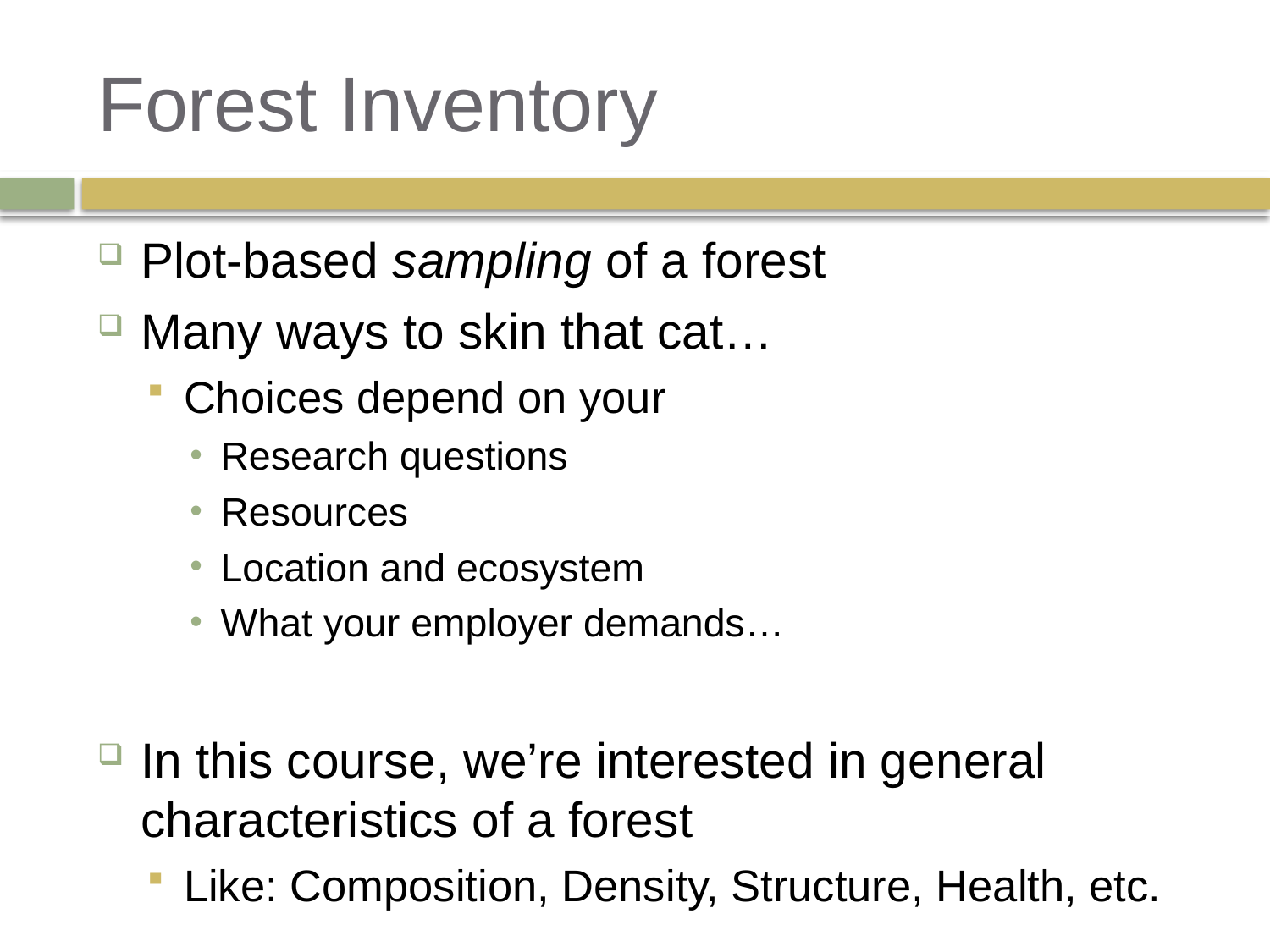

# Forest Inventory
Plot-based sampling of a forest
Many ways to skin that cat…
Choices depend on your
Research questions
Resources
Location and ecosystem
What your employer demands…

In this course, we’re interested in general characteristics of a forest
Like: Composition, Density, Structure, Health, etc.